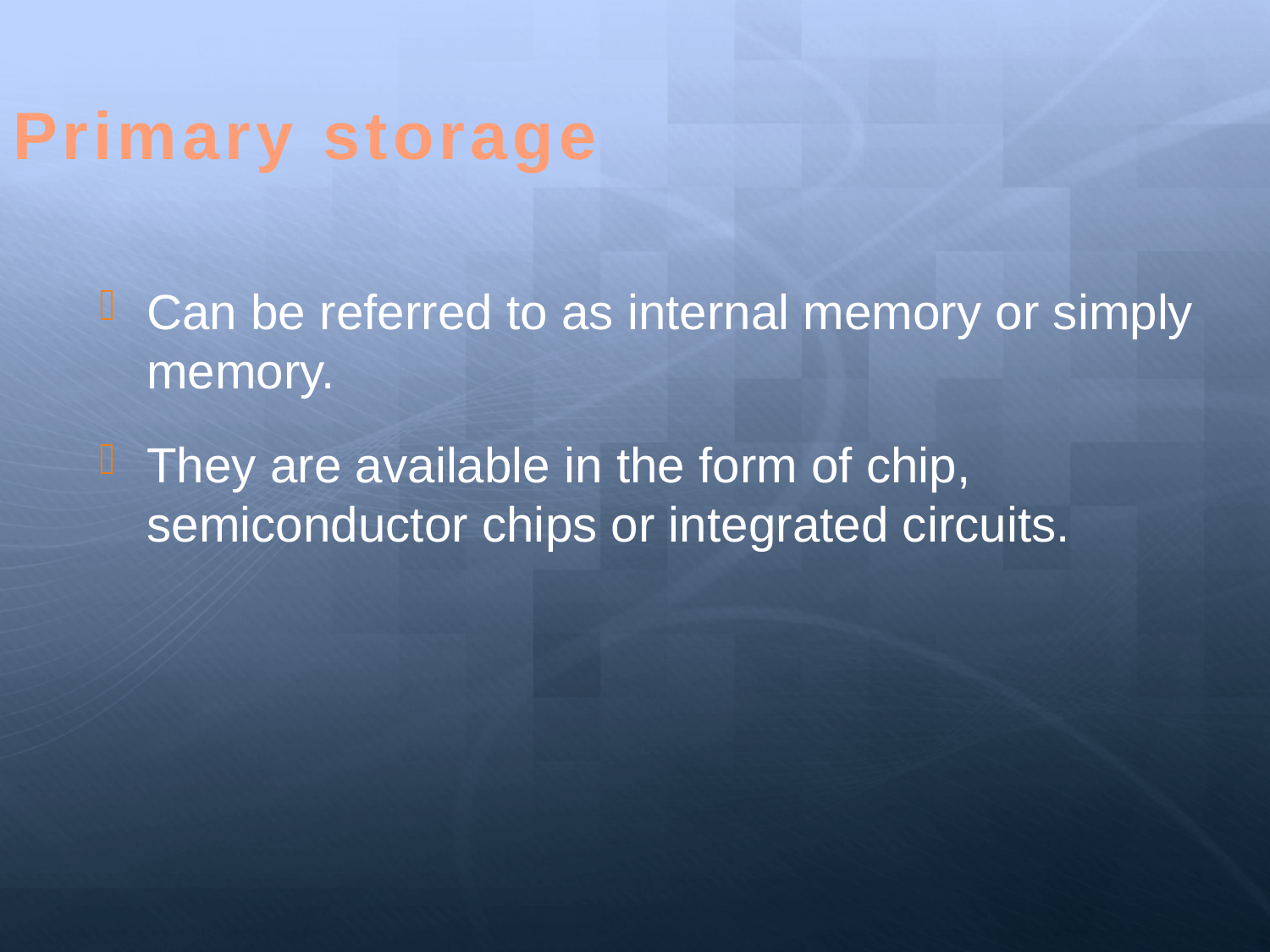

Primary storage

Can be referred to as internal memory or simply memory.
They are available in the form of chip, semiconductor chips or integrated circuits.